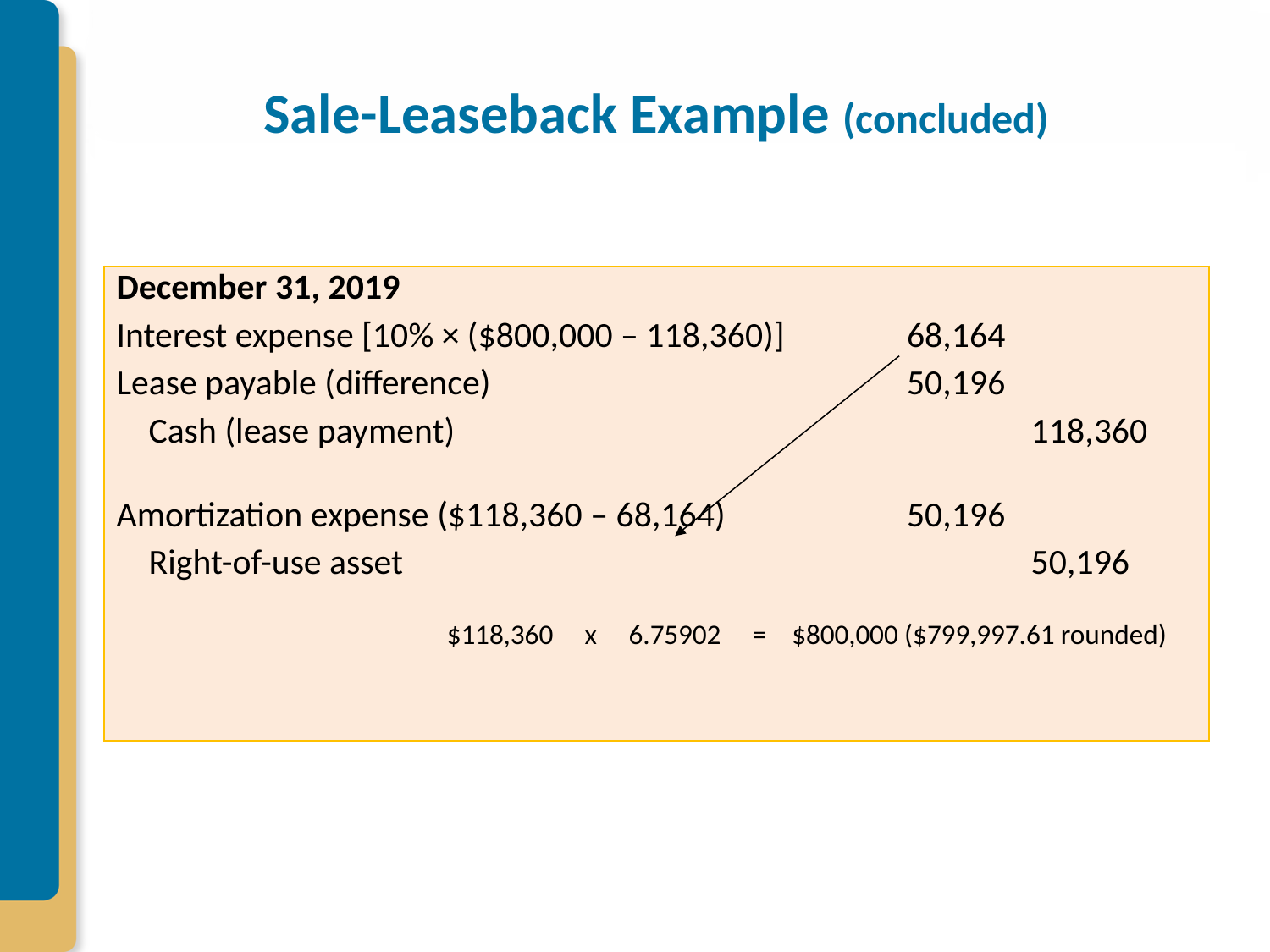

# Sale-Leaseback Example (concluded)
| December 31, 2019 |  |  |  |  |
| --- | --- | --- | --- | --- |
| Interest expense [10% × ($800,000 – 118,360)] |  |  | 68,164 |  |
| Lease payable (difference) |  |  | 50,196 |  |
| Cash (lease payment) |  |  |  | 118,360 |
| Amortization expense ($118,360 – 68,164) |  |  | 50,196 |  |
| Right-of-use asset |  |  |  | 50,196 |
| $118,360 | x 6.75902 | = $800,000 ($799,997.61 rounded) |  |  |
|  |  |  |  |  |